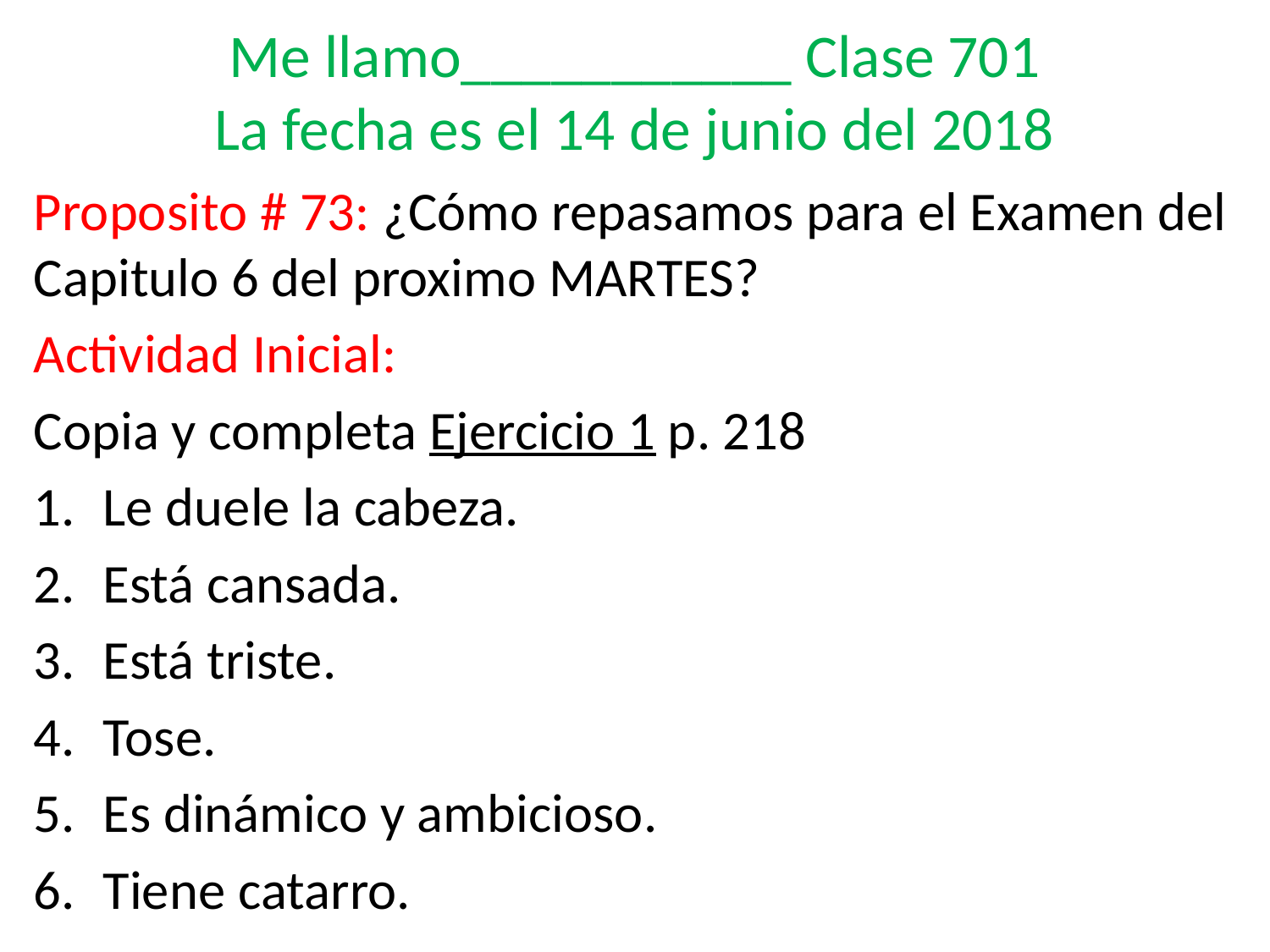

# Me llamo___________ Clase 701 La fecha es el 14 de junio del 2018
Proposito # 73: ¿Cómo repasamos para el Examen del Capitulo 6 del proximo MARTES?
Actividad Inicial:
Copia y completa Ejercicio 1 p. 218
Le duele la cabeza.
Está cansada.
Está triste.
Tose.
Es dinámico y ambicioso.
Tiene catarro.